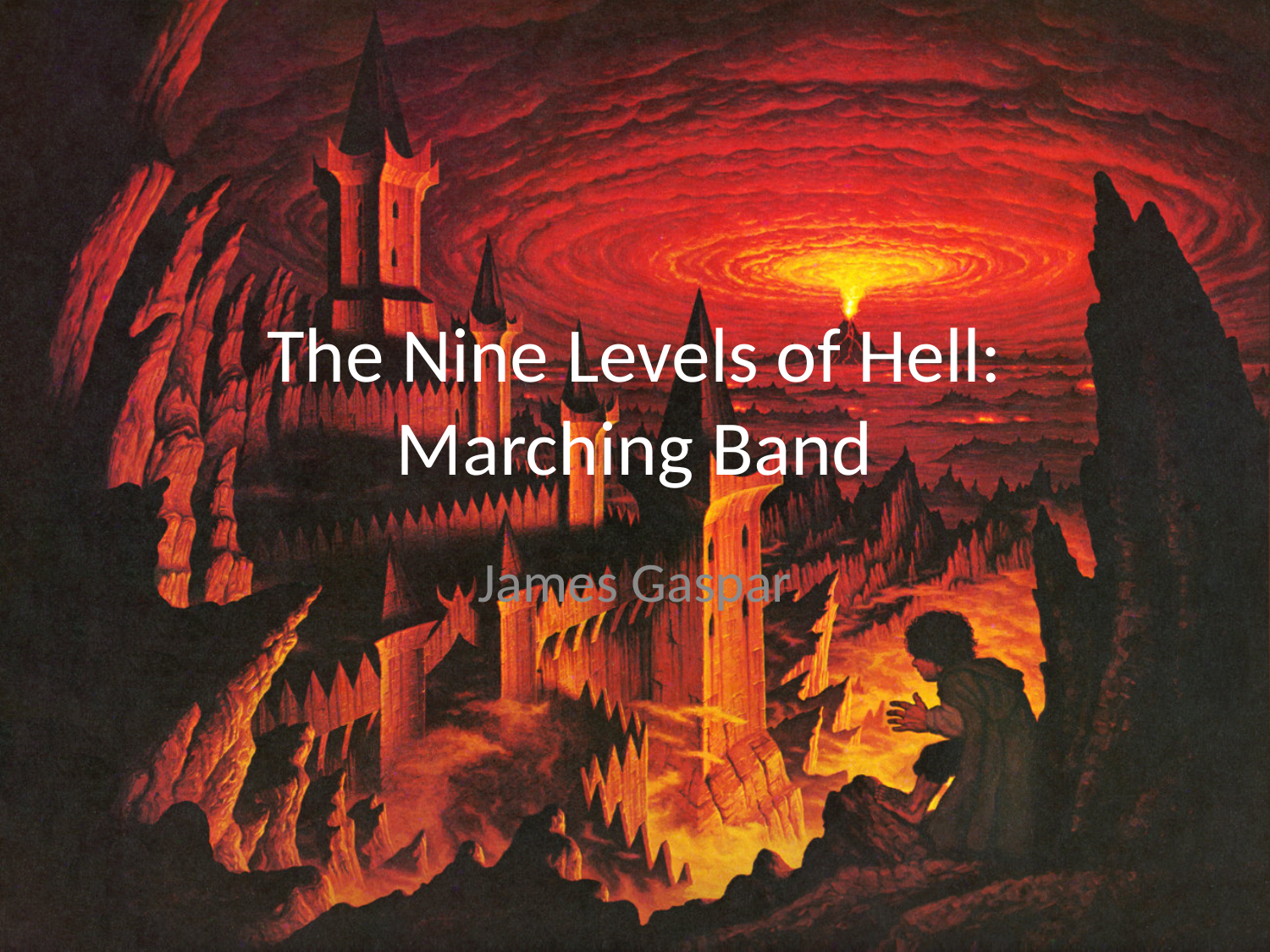

# The Nine Levels of Hell: Marching Band
James Gaspar